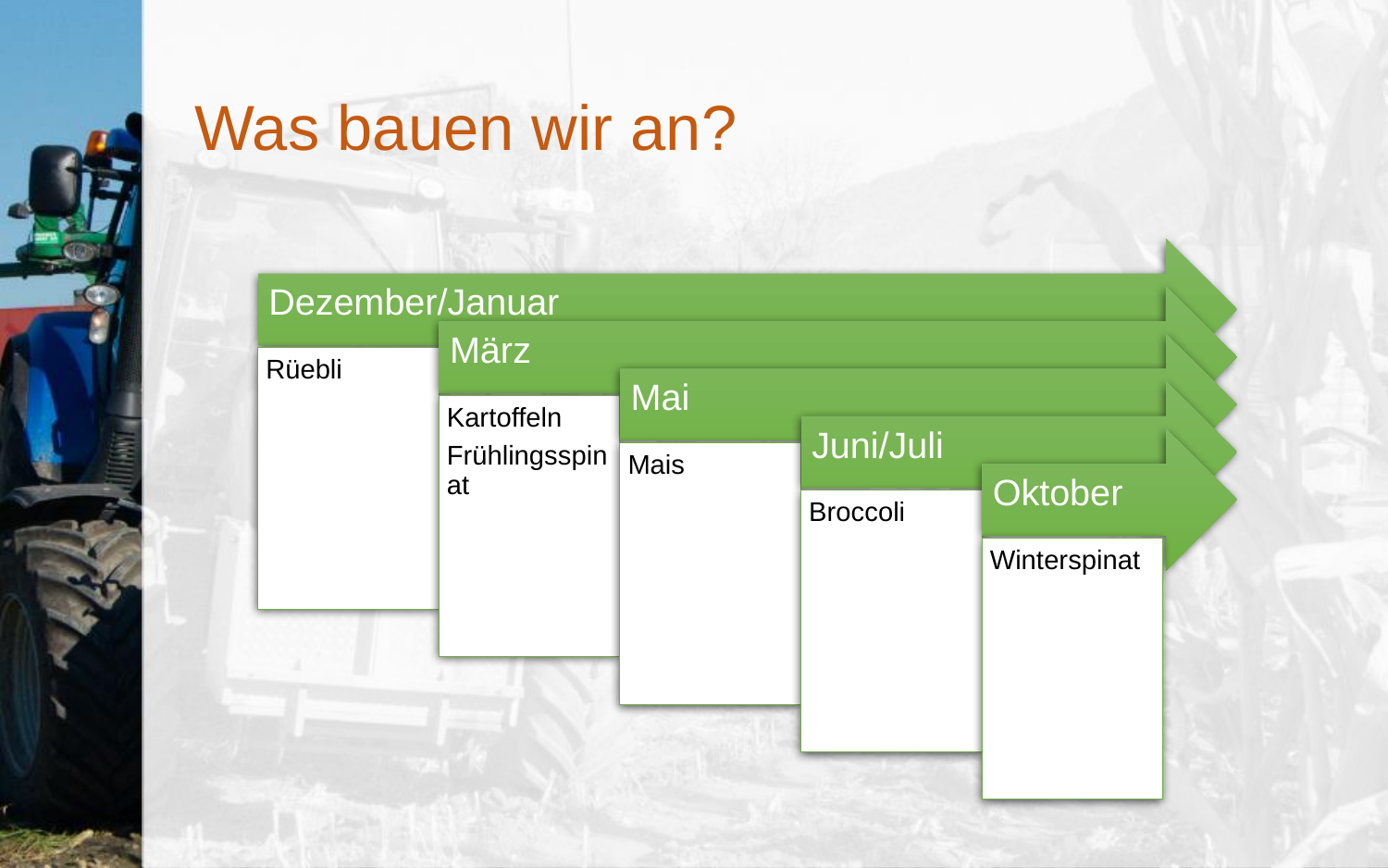

# Was bauen wir an?
Dezember/Januar
Rüebli
März
Kartoffeln
Frühlingsspinat
Mai
Mais
Juni/Juli
Broccoli
Oktober
Winterspinat